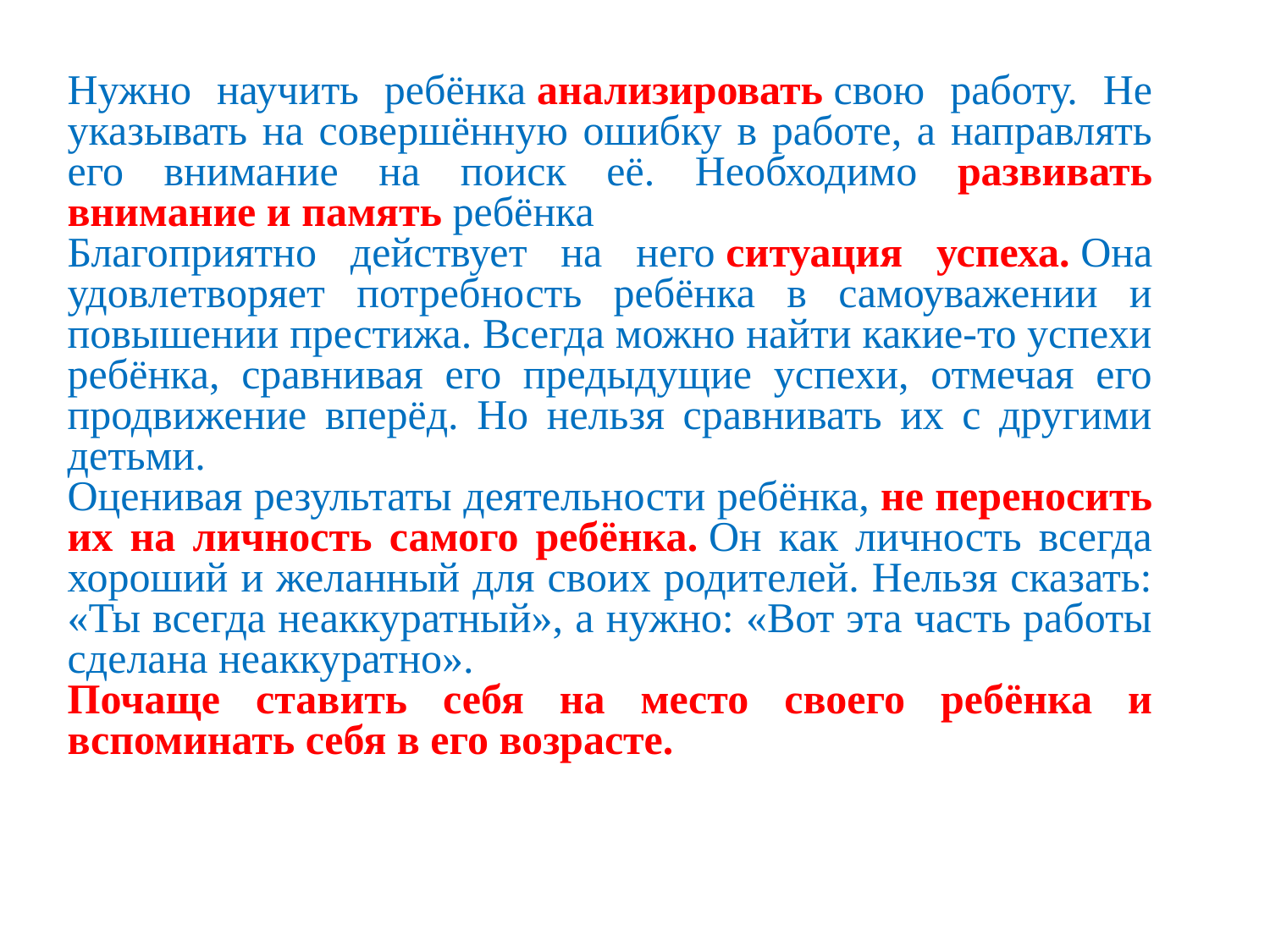

Нужно научить ребёнка анализировать свою работу. Не указывать на совершённую ошибку в работе, а направлять его внимание на поиск её. Необходимо развивать внимание и память ребёнка
Благоприятно действует на него ситуация успеха. Она удовлетворяет потребность ребёнка в самоуважении и повышении престижа. Всегда можно найти какие-то успехи ребёнка, сравнивая его предыдущие успехи, отмечая его продвижение вперёд. Но нельзя сравнивать их с другими детьми.
Оценивая результаты деятельности ребёнка, не переносить их на личность самого ребёнка. Он как личность всегда хороший и желанный для своих родителей. Нельзя сказать: «Ты всегда неаккуратный», а нужно: «Вот эта часть работы сделана неаккуратно».
Почаще ставить себя на место своего ребёнка и вспоминать себя в его возрасте.